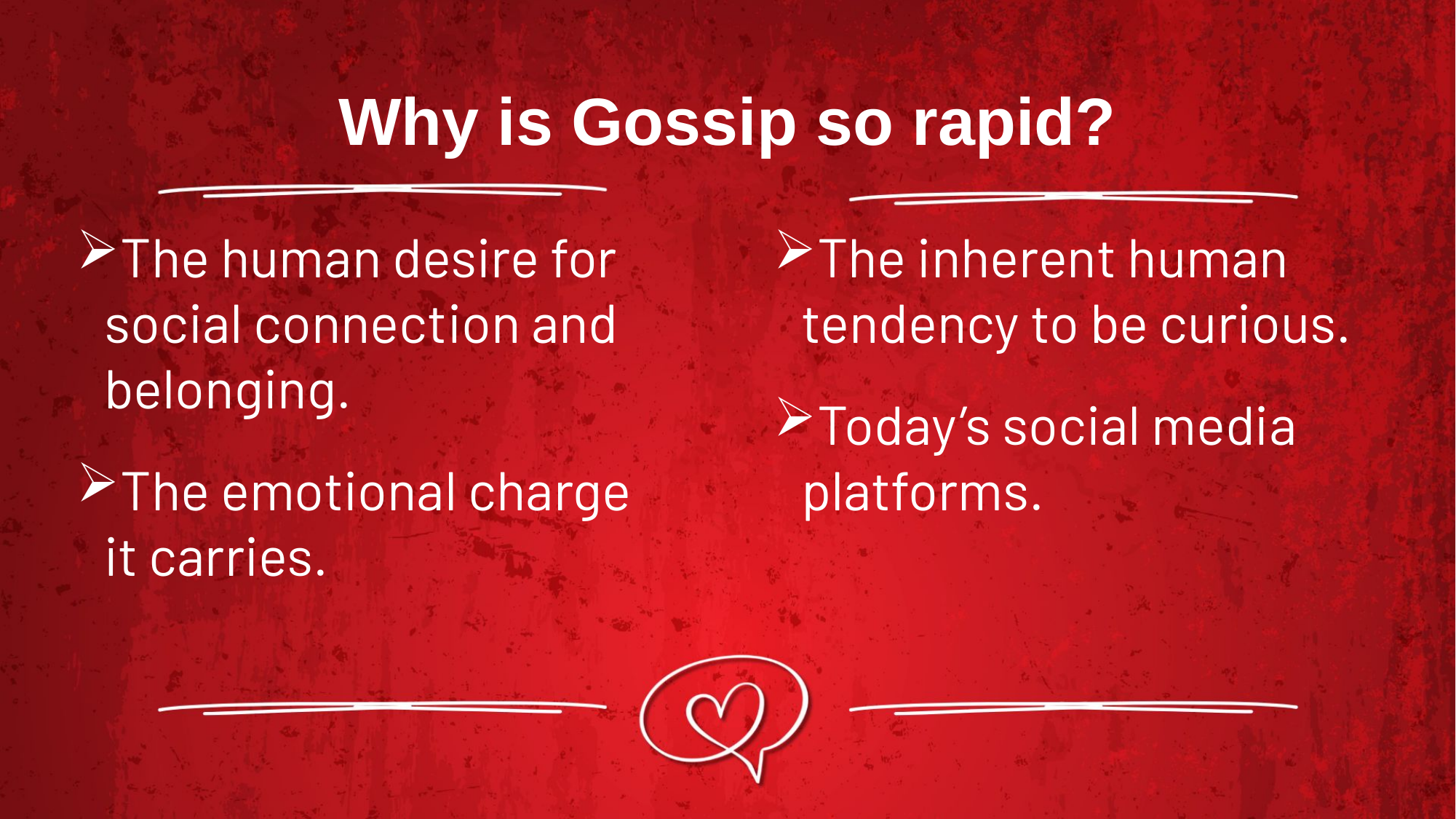

# Why is Gossip so rapid?
The human desire for social connection and belonging.
The emotional charge it carries.
The inherent human tendency to be curious.
Today’s social media platforms.